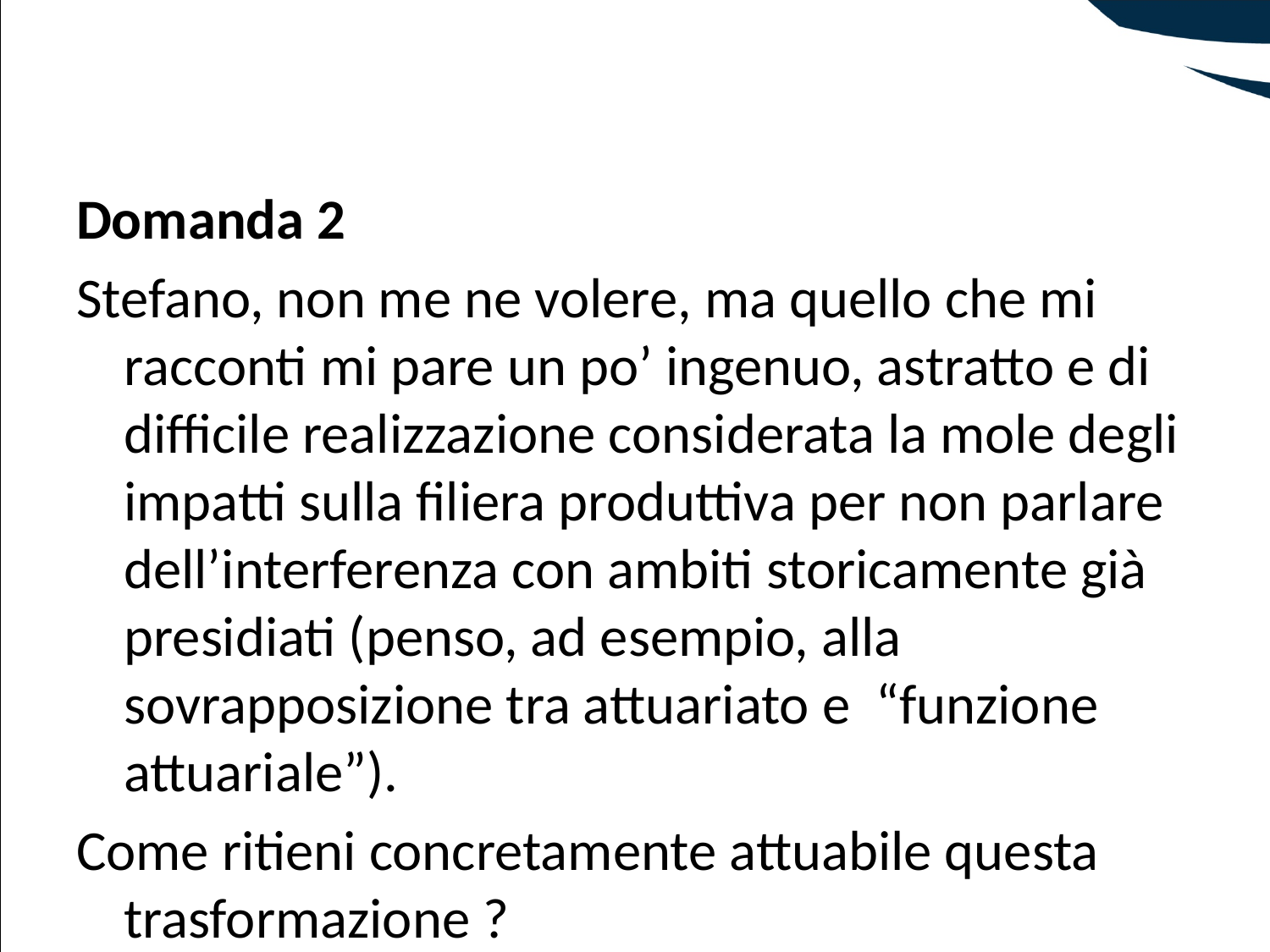

Domanda 2
Stefano, non me ne volere, ma quello che mi racconti mi pare un po’ ingenuo, astratto e di difficile realizzazione considerata la mole degli impatti sulla filiera produttiva per non parlare dell’interferenza con ambiti storicamente già presidiati (penso, ad esempio, alla sovrapposizione tra attuariato e  “funzione attuariale”).
Come ritieni concretamente attuabile questa trasformazione ?